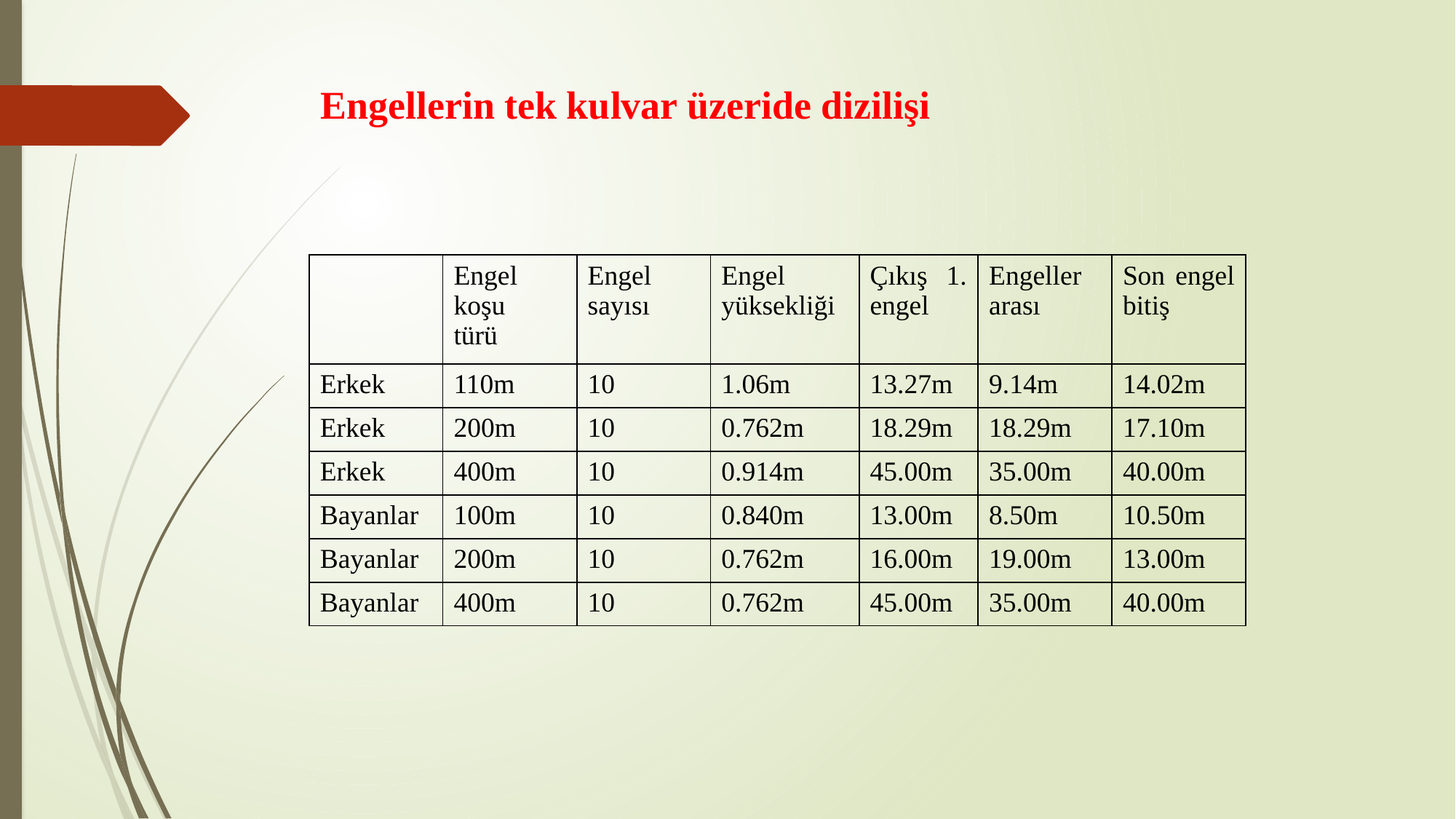

# Engellerin tek kulvar üzeride dizilişi
|  | Engel koşu türü | Engel sayısı | Engel yüksekliği | Çıkış 1. engel | Engeller arası | Son engel bitiş |
| --- | --- | --- | --- | --- | --- | --- |
| Erkek | 110m | 10 | 1.06m | 13.27m | 9.14m | 14.02m |
| Erkek | 200m | 10 | 0.762m | 18.29m | 18.29m | 17.10m |
| Erkek | 400m | 10 | 0.914m | 45.00m | 35.00m | 40.00m |
| Bayanlar | 100m | 10 | 0.840m | 13.00m | 8.50m | 10.50m |
| Bayanlar | 200m | 10 | 0.762m | 16.00m | 19.00m | 13.00m |
| Bayanlar | 400m | 10 | 0.762m | 45.00m | 35.00m | 40.00m |